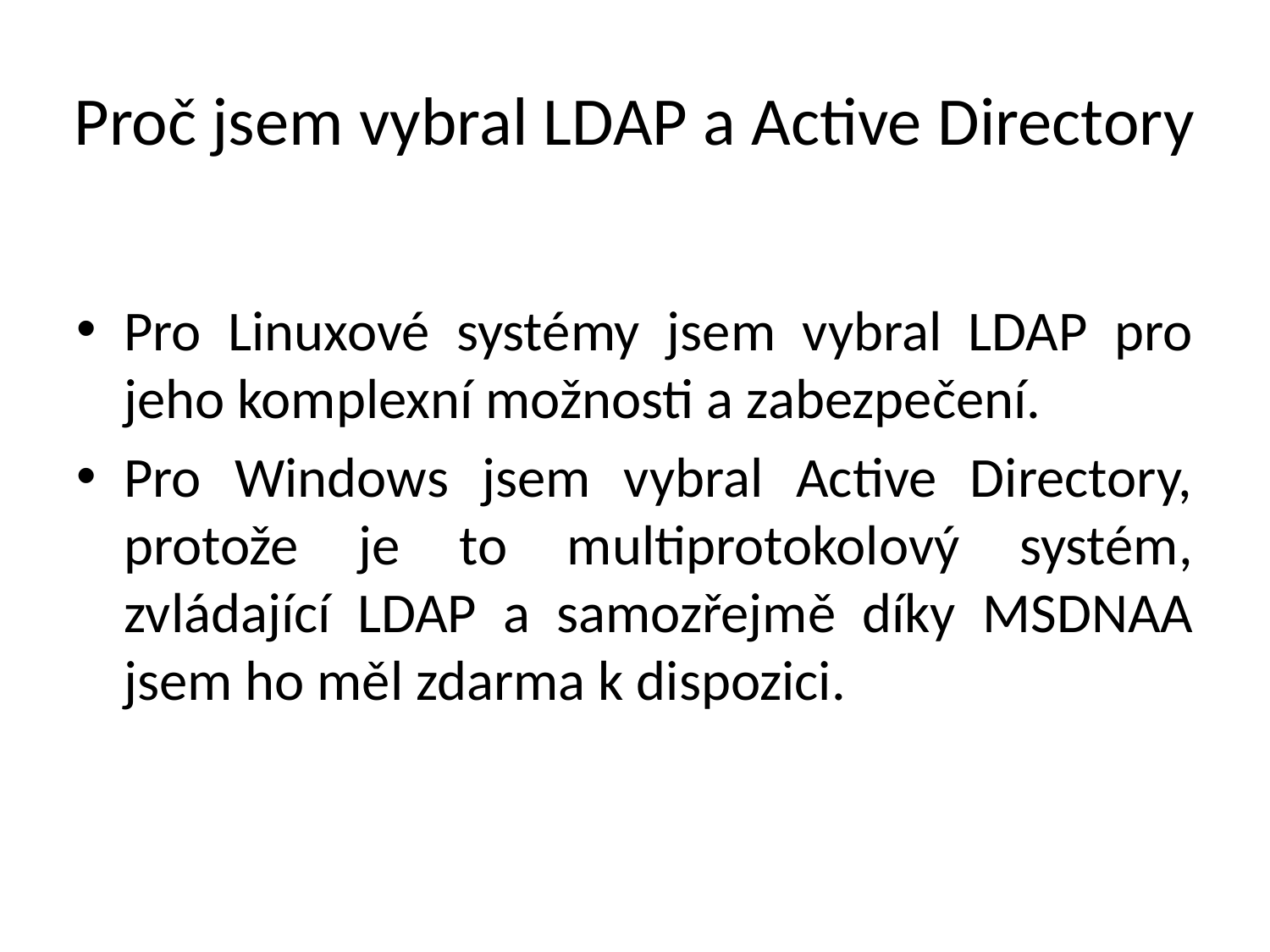

# Proč jsem vybral LDAP a Active Directory
Pro Linuxové systémy jsem vybral LDAP pro jeho komplexní možnosti a zabezpečení.
Pro Windows jsem vybral Active Directory, protože je to multiprotokolový systém, zvládající LDAP a samozřejmě díky MSDNAA jsem ho měl zdarma k dispozici.